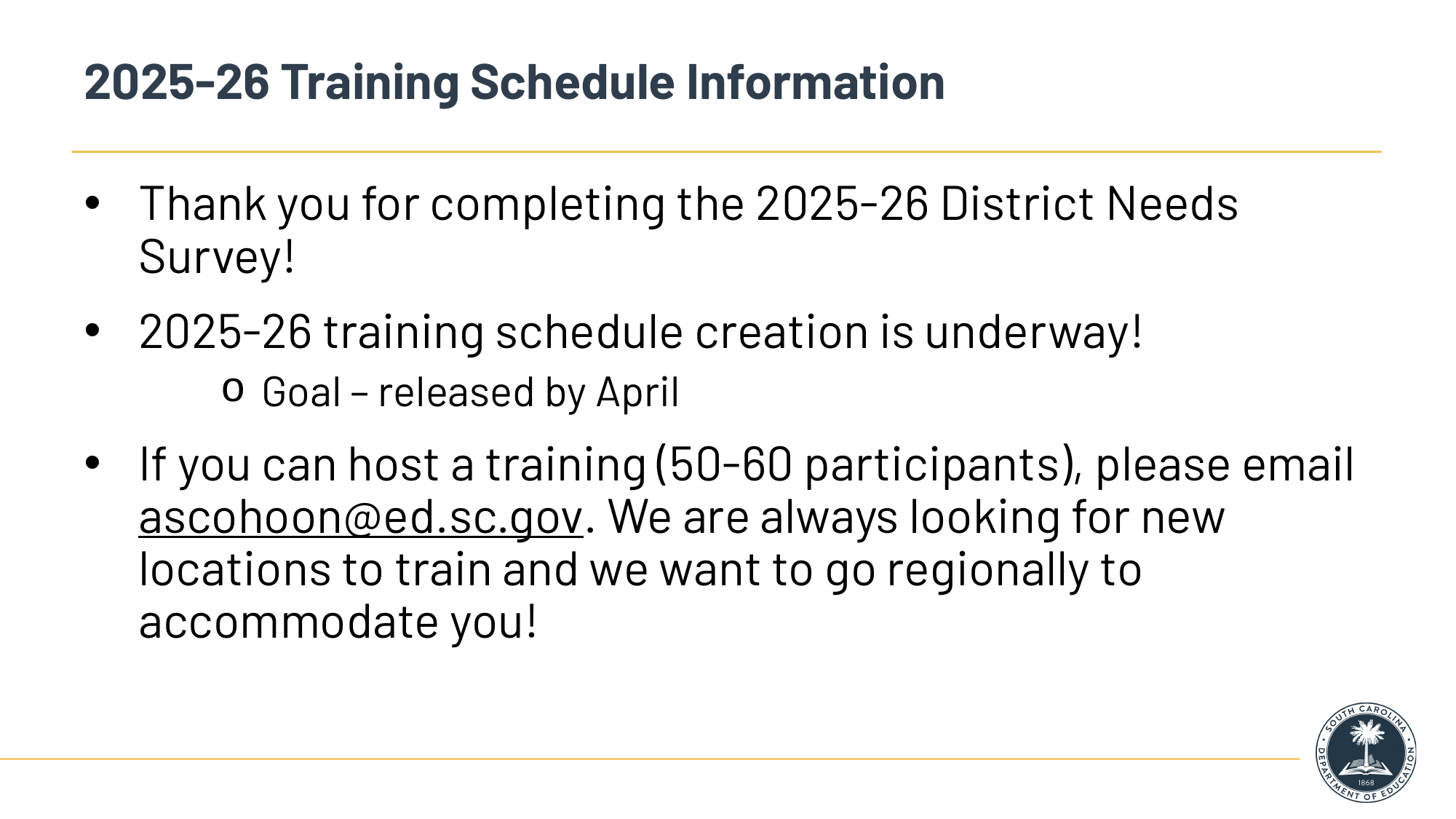

# 2025-26 Training Schedule Information
Thank you for completing the 2025-26 District Needs Survey!
2025-26 training schedule creation is underway!
Goal – released by April
If you can host a training (50-60 participants), please email ascohoon@ed.sc.gov. We are always looking for new locations to train and we want to go regionally to accommodate you!